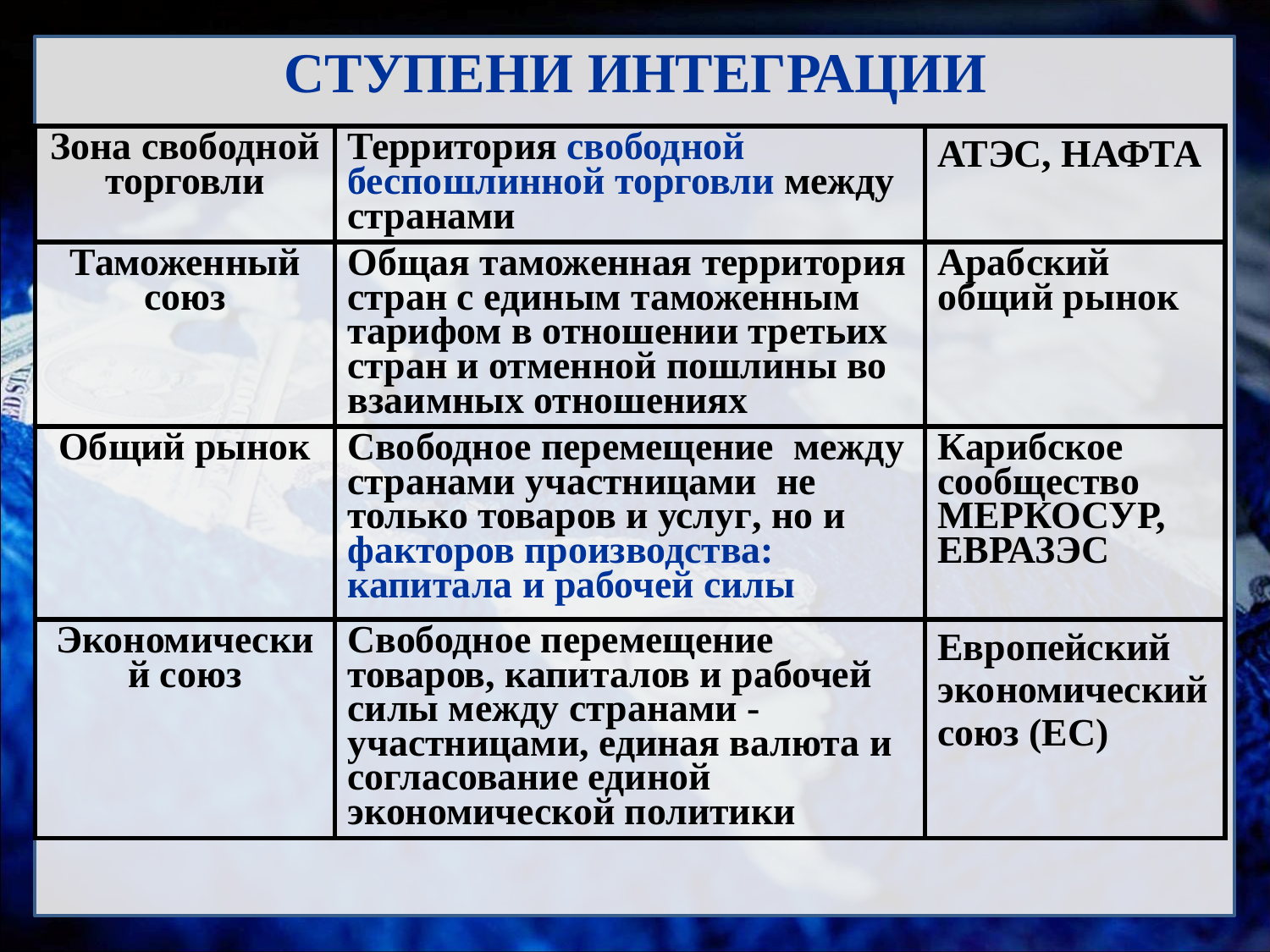

# СТУПЕНИ ИНТЕГРАЦИИ
| Зона свободной торговли | Территория свободной беспошлинной торговли между странами | АТЭС, НАФТА |
| --- | --- | --- |
| Таможенный союз | Общая таможенная территория стран с единым таможенным тарифом в отношении третьих стран и отменной пошлины во взаимных отношениях | Арабский общий рынок |
| Общий рынок | Свободное перемещение между странами участницами не только товаров и услуг, но и факторов производства: капитала и рабочей силы | Карибское сообщество МЕРКОСУР, ЕВРАЗЭС |
| Экономический союз | Свободное перемещение товаров, капиталов и рабочей силы между странами -участницами, единая валюта и согласование единой экономической политики | Европейский экономический союз (ЕС) |